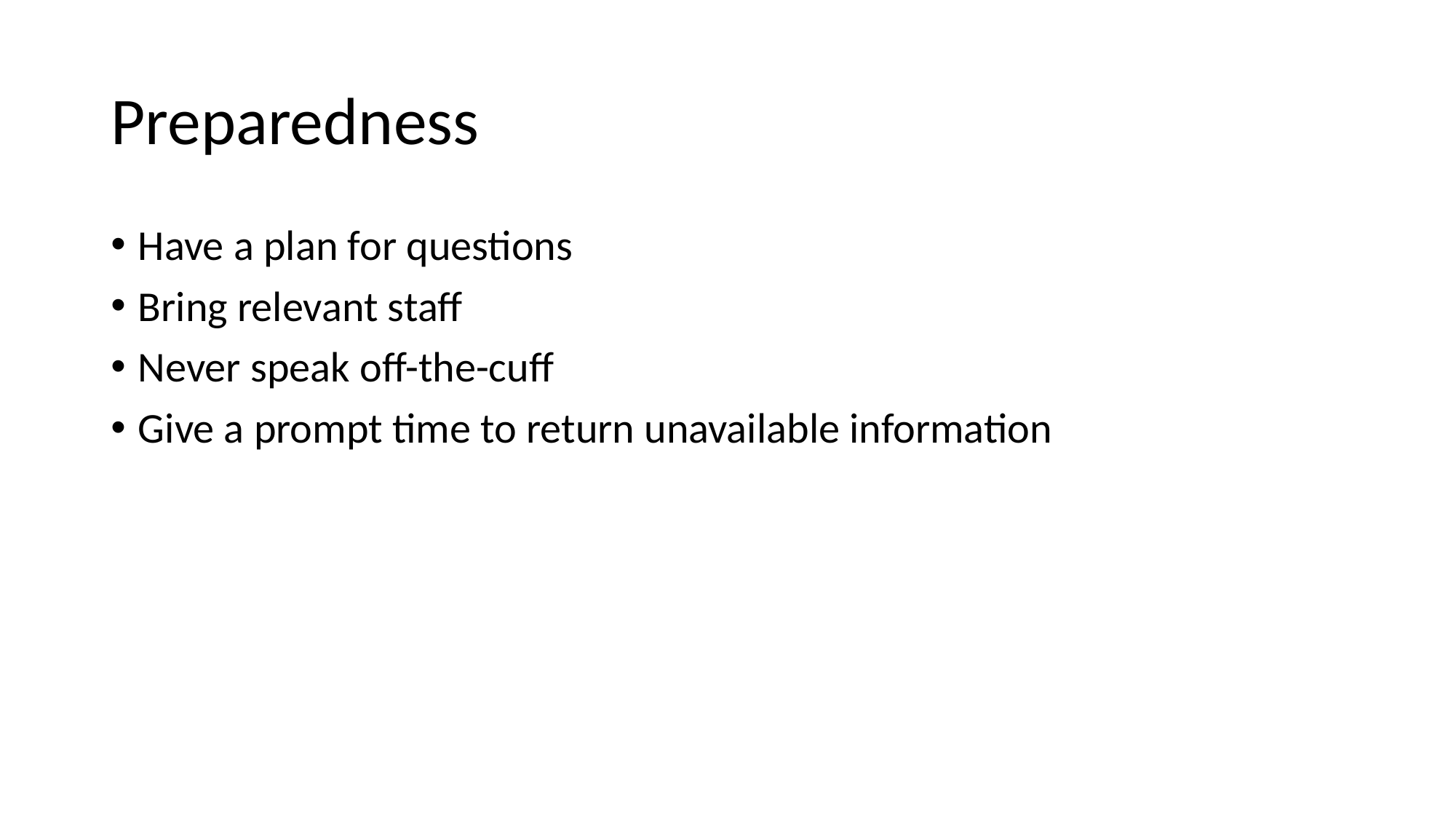

# Preparedness
Have a plan for questions
Bring relevant staff
Never speak off-the-cuff
Give a prompt time to return unavailable information